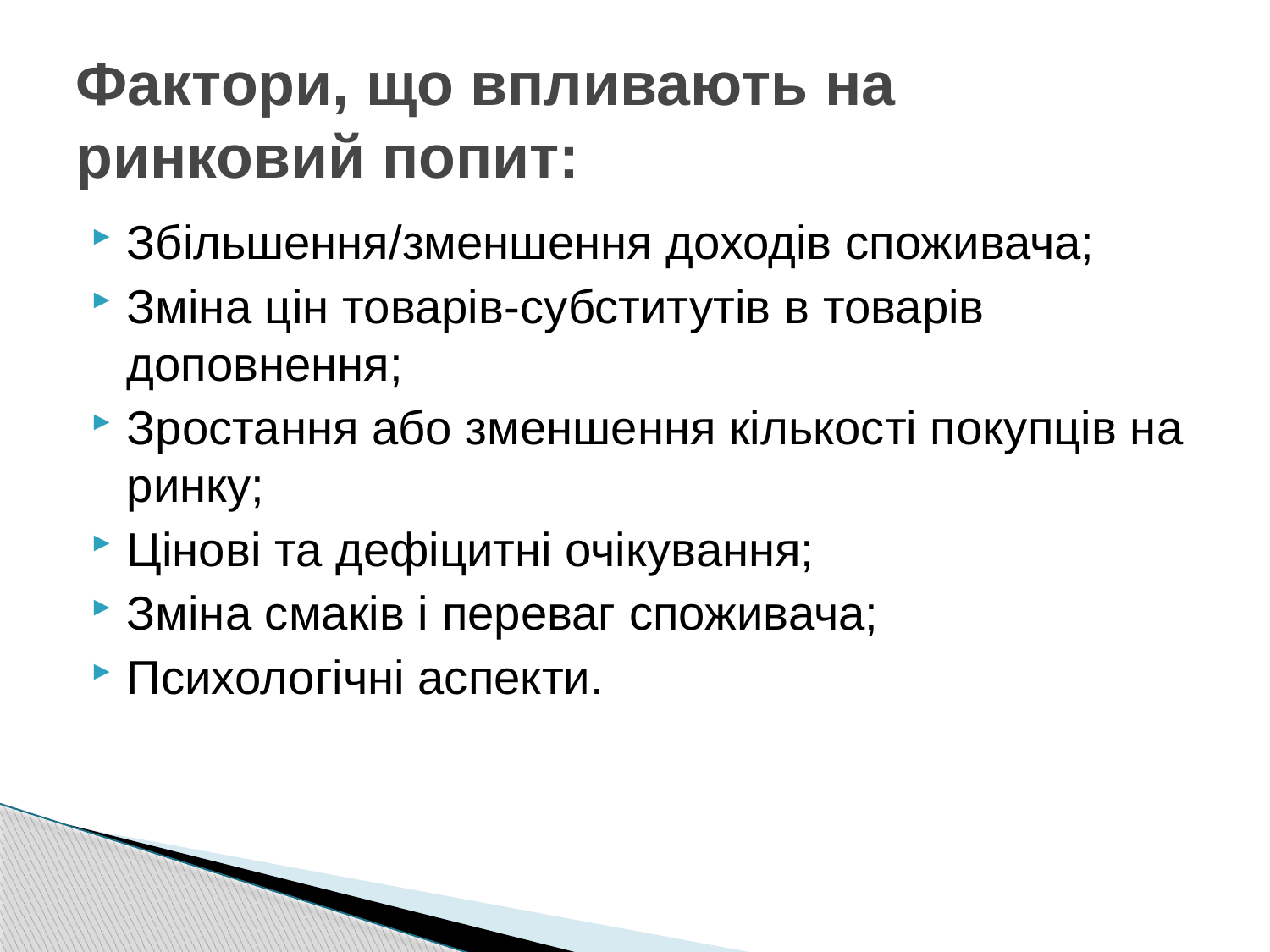

# Фактори, що впливають на ринковий попит:
Збільшення/зменшення доходів споживача;
Зміна цін товарів-субститутів в товарів доповнення;
Зростання або зменшення кількості покупців на ринку;
Цінові та дефіцитні очікування;
Зміна смаків і переваг споживача;
Психологічні аспекти.